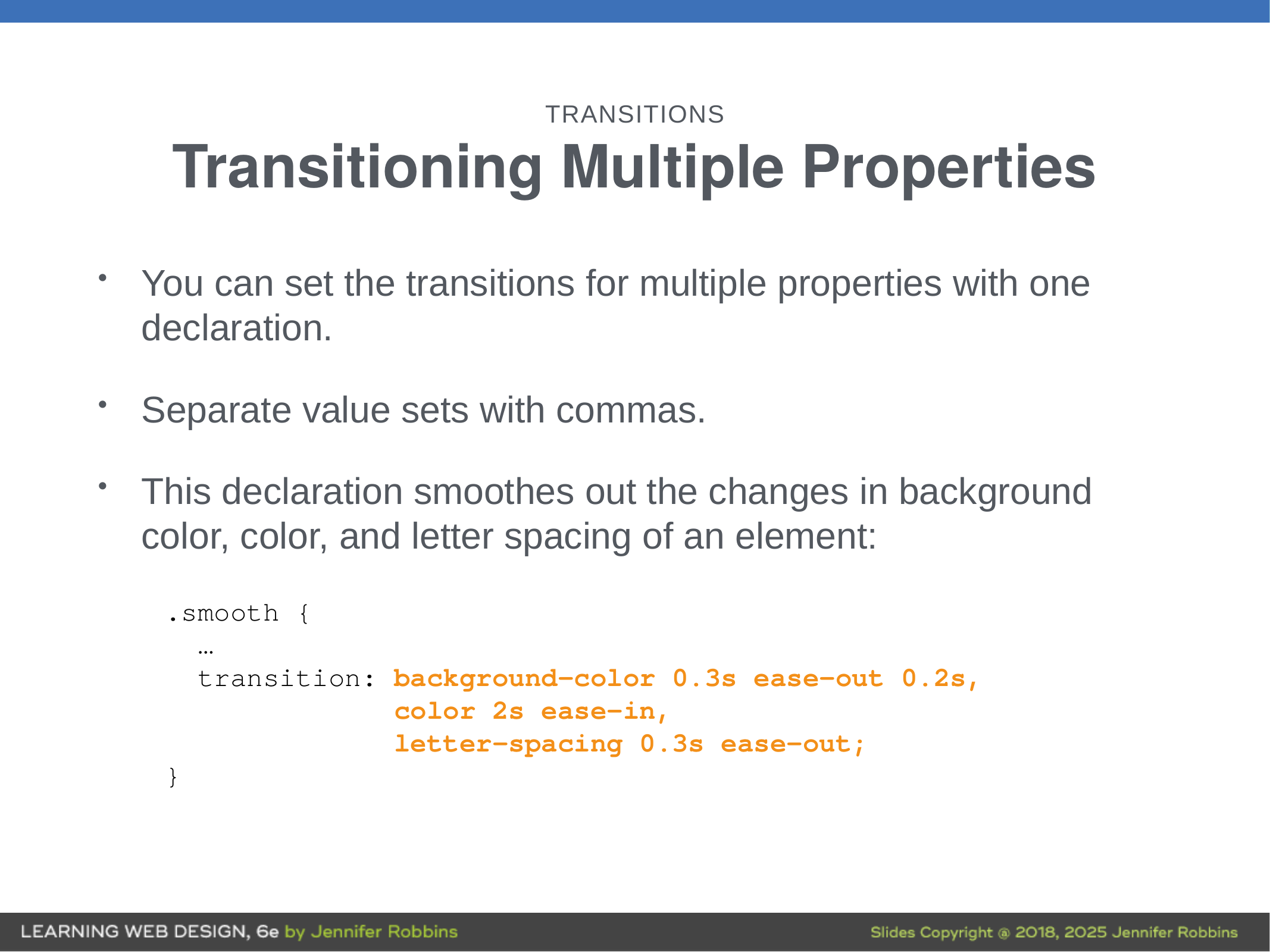

# TRANSITIONS
Transitioning Multiple Properties
You can set the transitions for multiple properties with one declaration.
Separate value sets with commas.
This declaration smoothes out the changes in background color, color, and letter spacing of an element:
.smooth {
  …
  transition: background-color 0.3s ease-out 0.2s,
              color 2s ease-in,
              letter-spacing 0.3s ease-out;
}